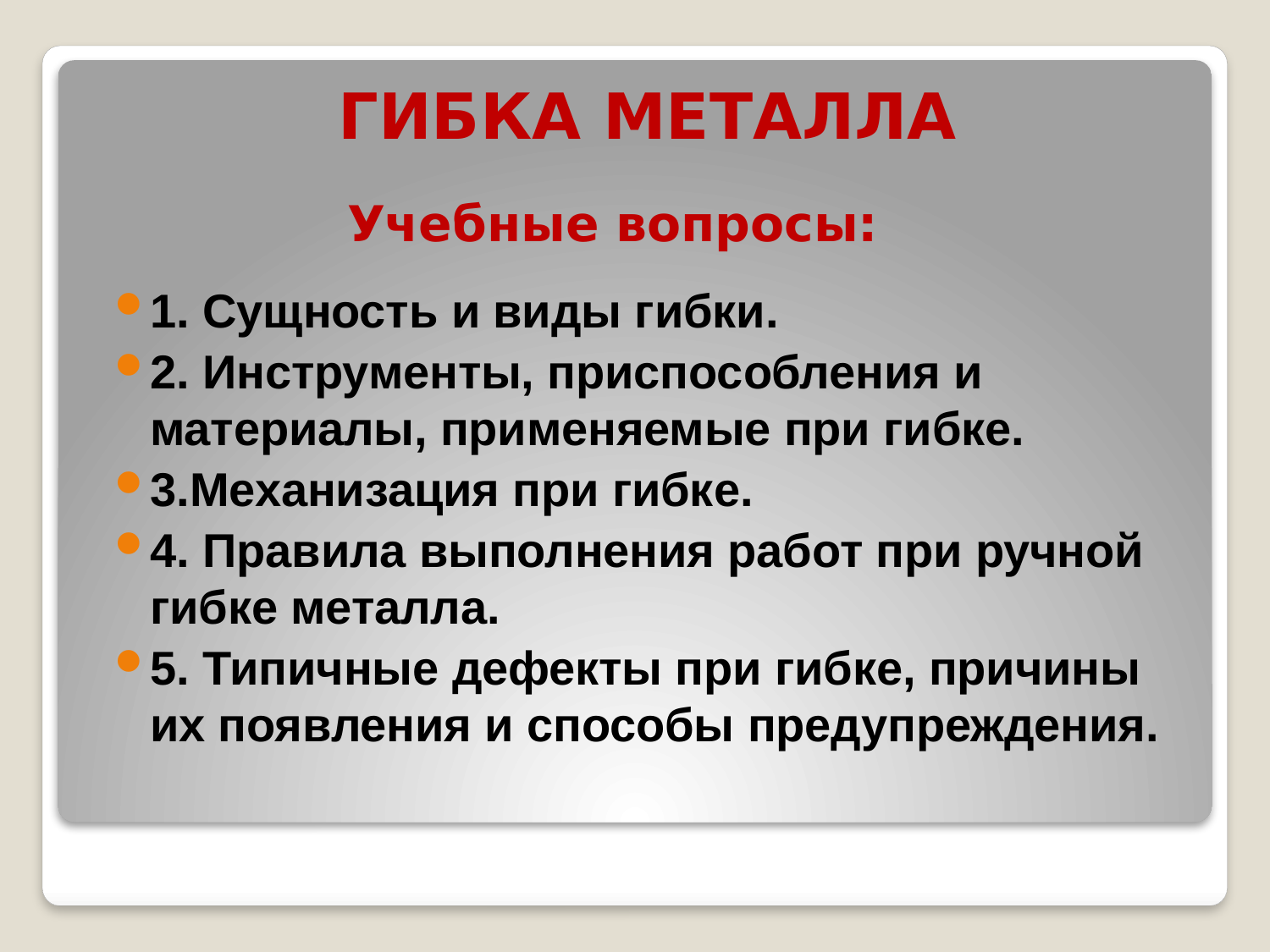

# ГИБКА МЕТАЛЛА
Учебные вопросы:
1. Сущность и виды гибки.
2. Инструменты, приспособления и материалы, применяемые при гибке.
3.Механизация при гибке.
4. Правила выполнения работ при ручной гибке металла.
5. Типичные дефекты при гибке, причины их появления и способы предупреждения.